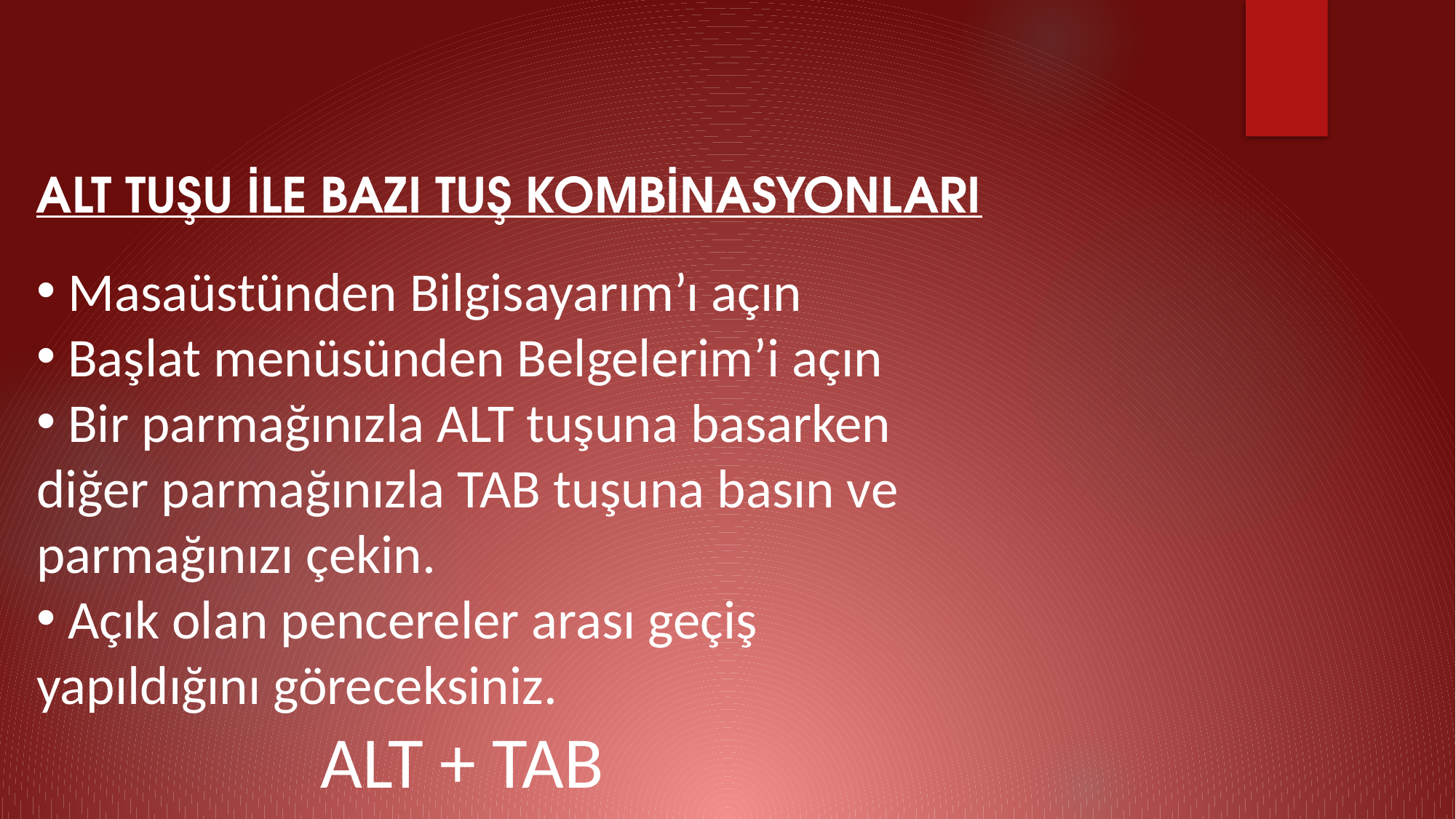

ALT TUŞU İLE BAZI TUŞ KOMBİNASYONLARI
 Masaüstünden Bilgisayarım’ı açın
 Başlat menüsünden Belgelerim’i açın
 Bir parmağınızla ALT tuşuna basarken diğer parmağınızla TAB tuşuna basın ve parmağınızı çekin.
 Açık olan pencereler arası geçiş yapıldığını göreceksiniz.
                       ALT + TAB